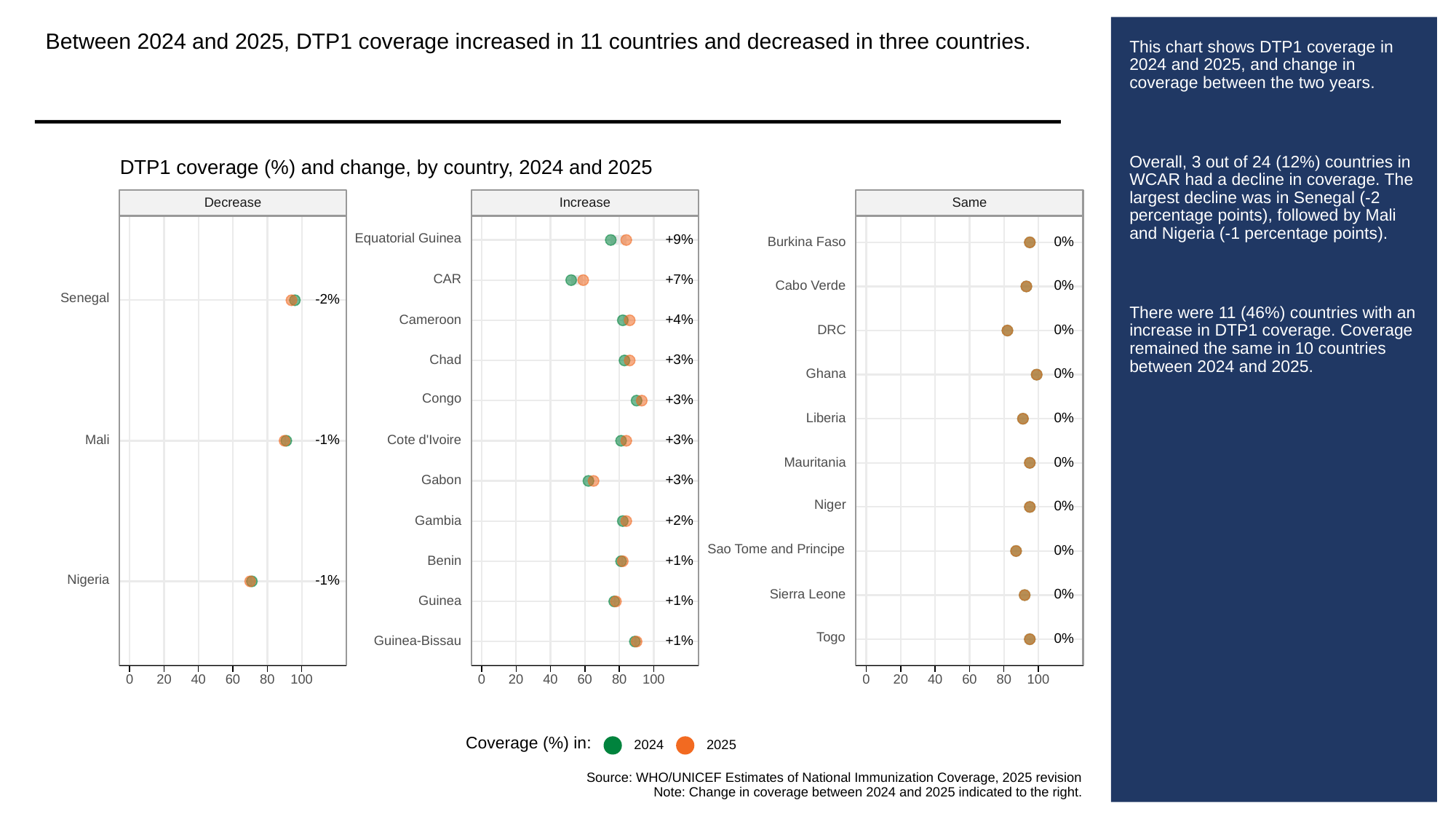

Between 2024 and 2025, DTP1 coverage increased in 11 countries and decreased in three countries.
# This chart shows DTP1 coverage in 2024 and 2025, and change in coverage between the two years.

Overall, 3 out of 24 (12%) countries in WCAR had a decline in coverage. The largest decline was in Senegal (-2 percentage points), followed by Mali and Nigeria (-1 percentage points).

There were 11 (46%) countries with an increase in DTP1 coverage. Coverage remained the same in 10 countries between 2024 and 2025.

DTP1 coverage (%) and change, by country, 2024 and 2025

Same
Decrease
Increase

Equatorial Guinea
+9%

0%

Burkina Faso

+7%

CAR

0%

Cabo Verde

Senegal
-2%

+4%

Cameroon

0%

DRC

+3%

Chad

0%

Ghana

Congo
+3%

0%

Liberia

-1%
+3%

Cote d'Ivoire
Mali

0%

Mauritania

+3%

Gabon

Niger
0%

+2%

Gambia

Sao Tome and Principe
0%

+1%

Benin

Nigeria
-1%

0%

Sierra Leone

+1%

Guinea

Togo
0%

+1%

Guinea-Bissau

0
20
40
60
80
100
0
20
40
60
80
100
0
20
40
60
80
100
Coverage (%) in:

2024
2025
Source: WHO/UNICEF Estimates of National Immunization Coverage, 2025 revision
Note: Change in coverage between 2024 and 2025 indicated to the right.